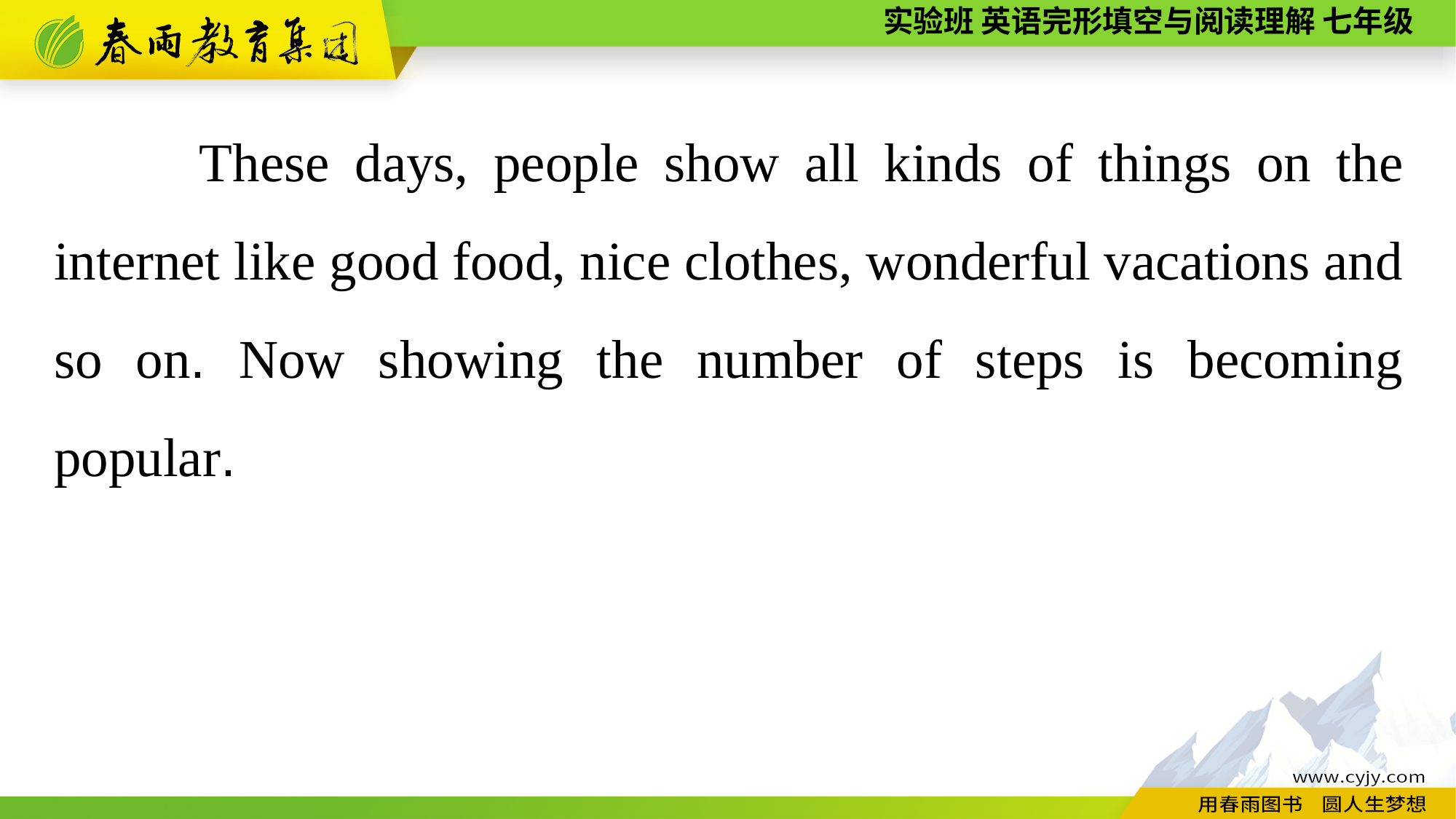

These days, people show all kinds of things on the internet like good food, nice clothes, wonderful vacations and so on. Now showing the number of steps is becoming popular.